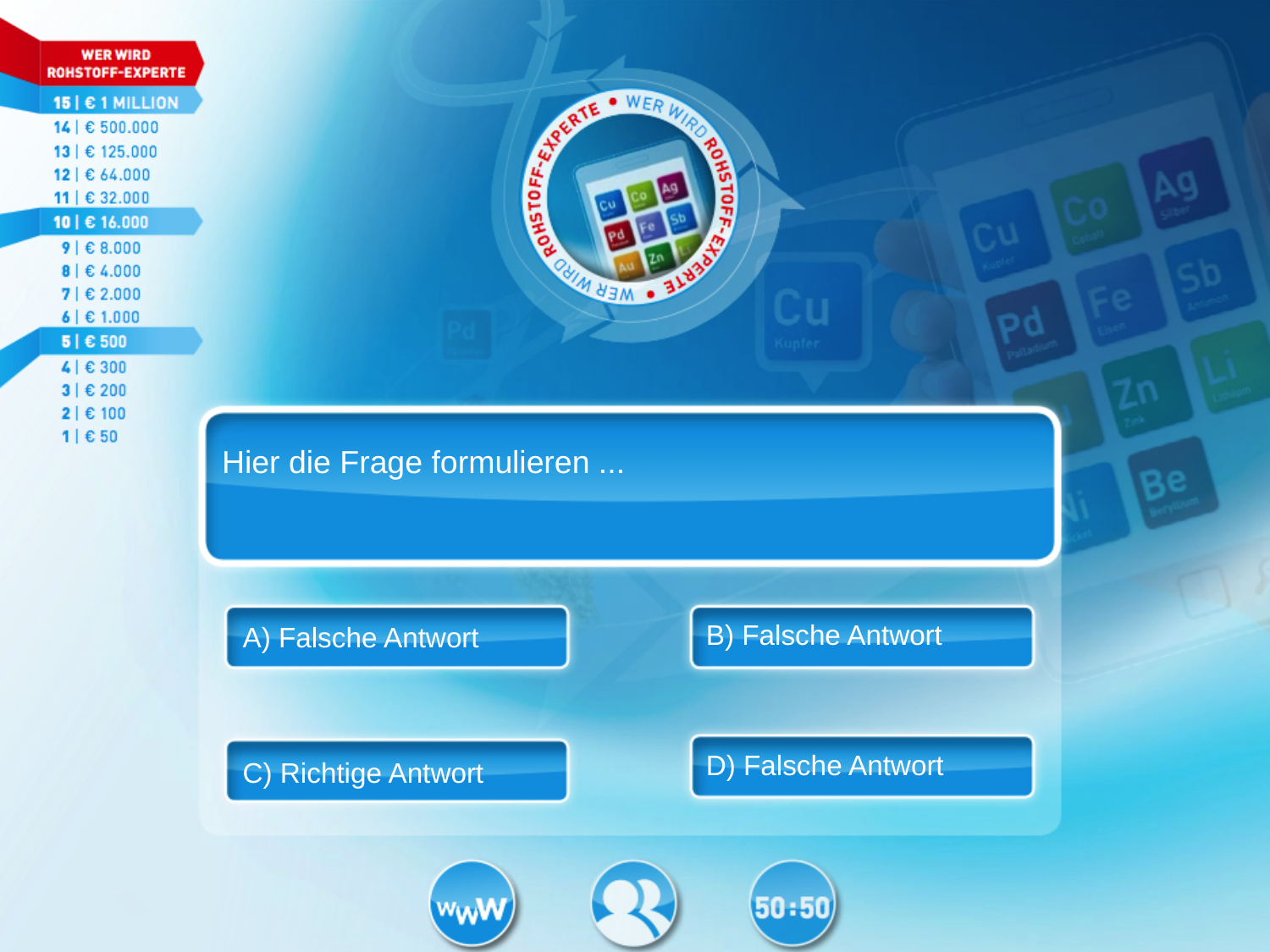

Hier die Frage formulieren ...
B) Falsche Antwort
A) Falsche Antwort
D) Falsche Antwort
C) Richtige Antwort